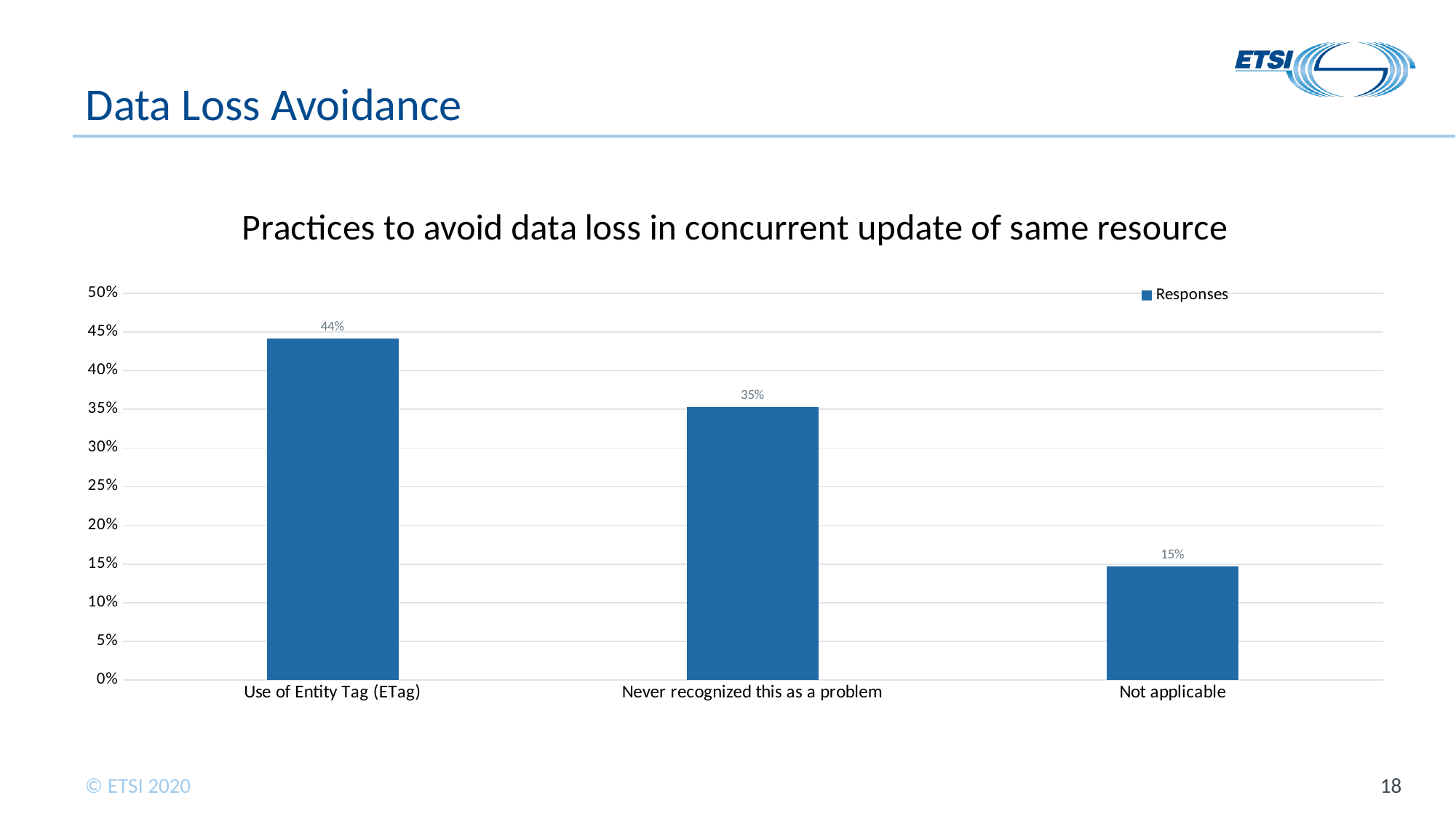

# Data Loss Avoidance

### Chart: Practices to avoid data loss in concurrent update of same resource

| Category | Responses |
|---|---|
| Use of Entity Tag (ETag) | 0.4411764705882353 |
| Never recognized this as a problem | 0.35294117647058826 |
| Not applicable | 0.14705882352941177 |